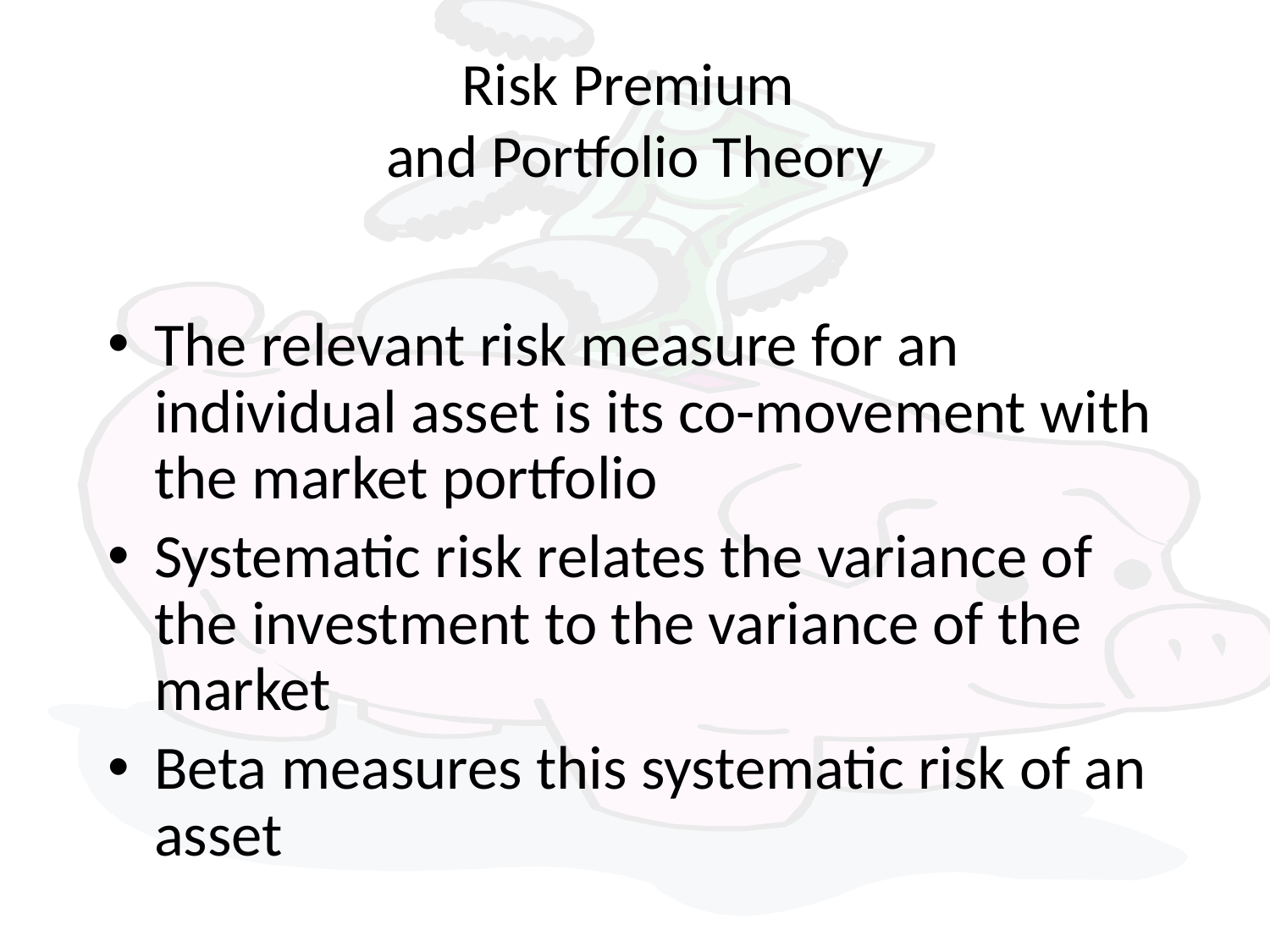

# Risk Premium and Portfolio Theory
The relevant risk measure for an individual asset is its co-movement with the market portfolio
Systematic risk relates the variance of the investment to the variance of the market
Beta measures this systematic risk of an asset